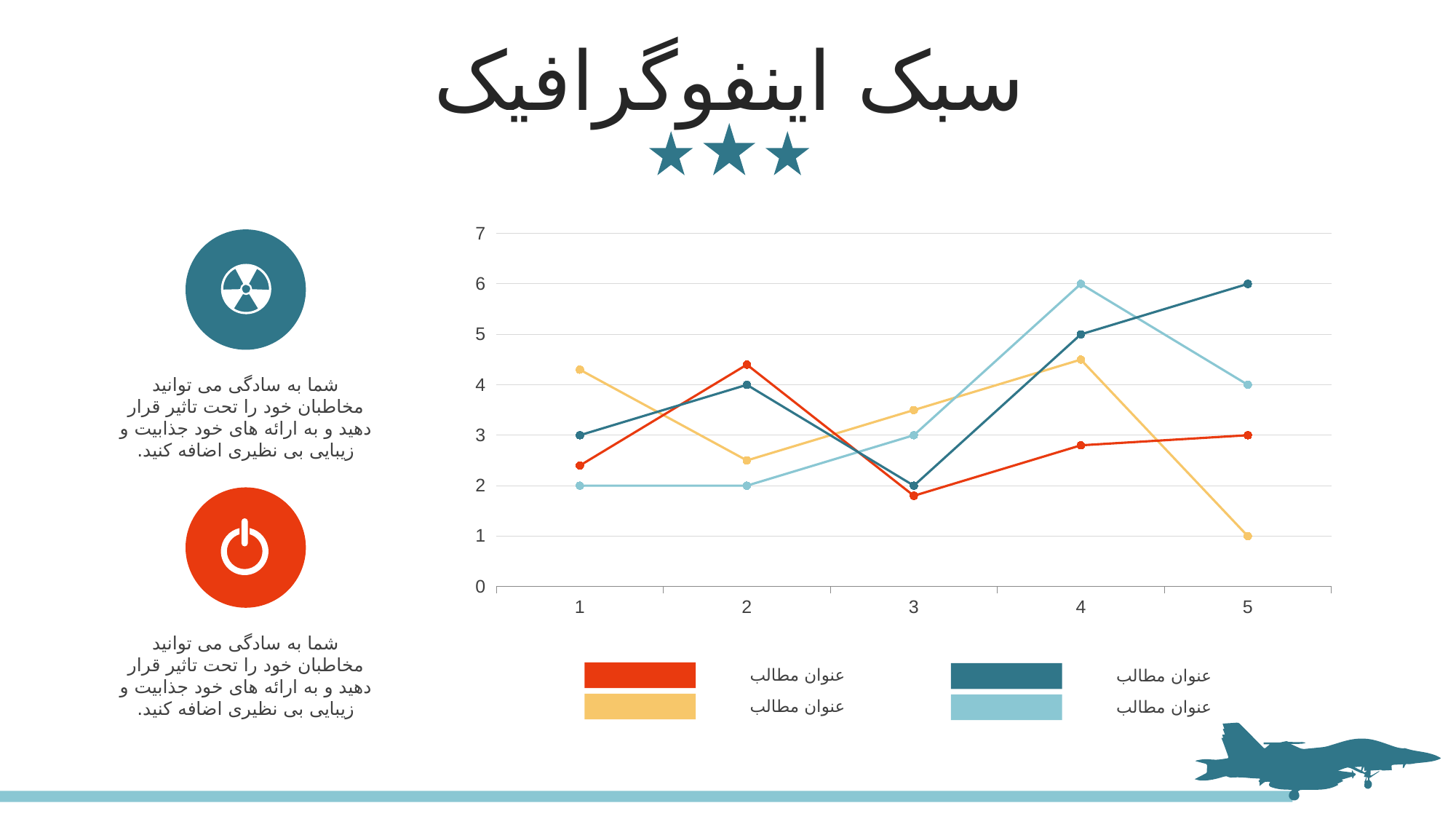

سبک اینفوگرافیک

### Chart

| Category |  |  |  |  |
|---|---|---|---|---|
شما به سادگی می توانید مخاطبان خود را تحت تاثیر قرار دهید و به ارائه های خود جذابیت و زیبایی بی نظیری اضافه کنید.

شما به سادگی می توانید مخاطبان خود را تحت تاثیر قرار دهید و به ارائه های خود جذابیت و زیبایی بی نظیری اضافه کنید.

عنوان مطالب

عنوان مطالب

عنوان مطالب

عنوان مطالب